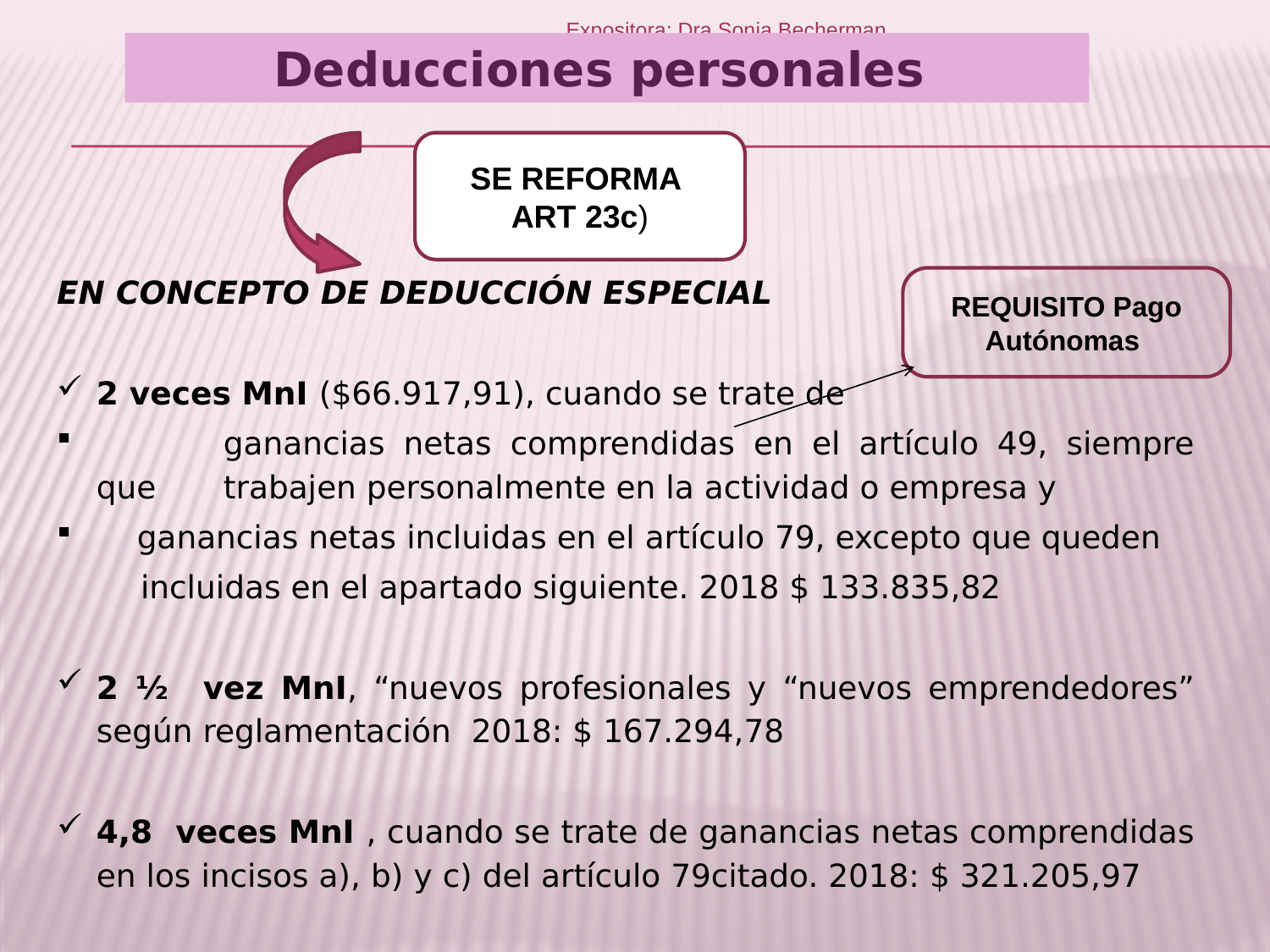

Expositora: Dra Sonia Becherman
Deducciones personales

EN CONCEPTO DE DEDUCCIÓN ESPECIAL

2 veces MnI ($66.917,91), cuando se trate de
	ganancias netas comprendidas en el artículo 49, siempre que 	trabajen personalmente en la actividad o empresa y
    ganancias netas incluidas en el artículo 79, excepto que queden
  incluidas en el apartado siguiente. 2018 $ 133.835,82

2 ½  vez MnI, “nuevos profesionales y “nuevos emprendedores” según reglamentación  2018: $ 167.294,78

4,8  veces MnI , cuando se trate de ganancias netas comprendidas en los incisos a), b) y c) del artículo 79citado. 2018: $ 321.205,97

SE REFORMA
ART 23c)
REQUISITO Pago Autónomas